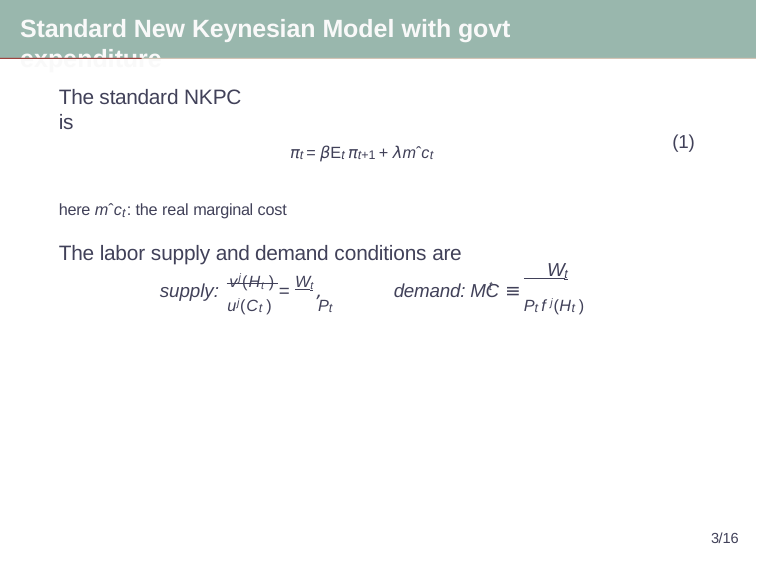

# Standard New Keynesian Model with govt expenditure

The standard NKPC is
(1)
πt = βEt πt+1 + λmˆct
here mˆct : the real marginal cost
The labor supply and demand conditions are
     W
t
supply:  vj(Ht ) = Wt ,	demand: MC ≡
t
uj(Ct )	Pt
Pt f j(Ht )

3/16